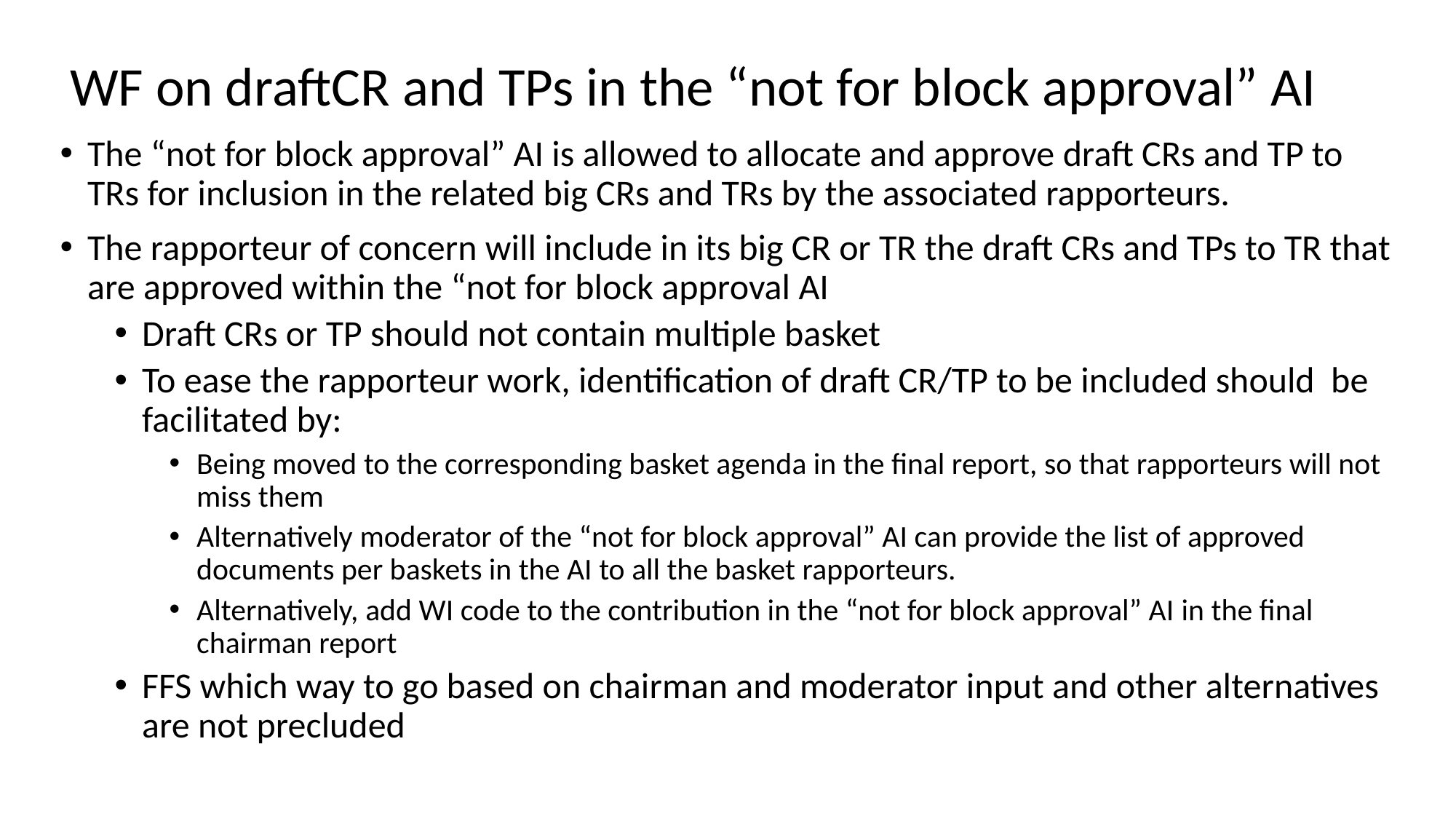

# WF on draftCR and TPs in the “not for block approval” AI
The “not for block approval” AI is allowed to allocate and approve draft CRs and TP to TRs for inclusion in the related big CRs and TRs by the associated rapporteurs.
The rapporteur of concern will include in its big CR or TR the draft CRs and TPs to TR that are approved within the “not for block approval AI
Draft CRs or TP should not contain multiple basket
To ease the rapporteur work, identification of draft CR/TP to be included should  be facilitated by:
Being moved to the corresponding basket agenda in the final report, so that rapporteurs will not miss them
Alternatively moderator of the “not for block approval” AI can provide the list of approved documents per baskets in the AI to all the basket rapporteurs.
Alternatively, add WI code to the contribution in the “not for block approval” AI in the final chairman report
FFS which way to go based on chairman and moderator input and other alternatives are not precluded